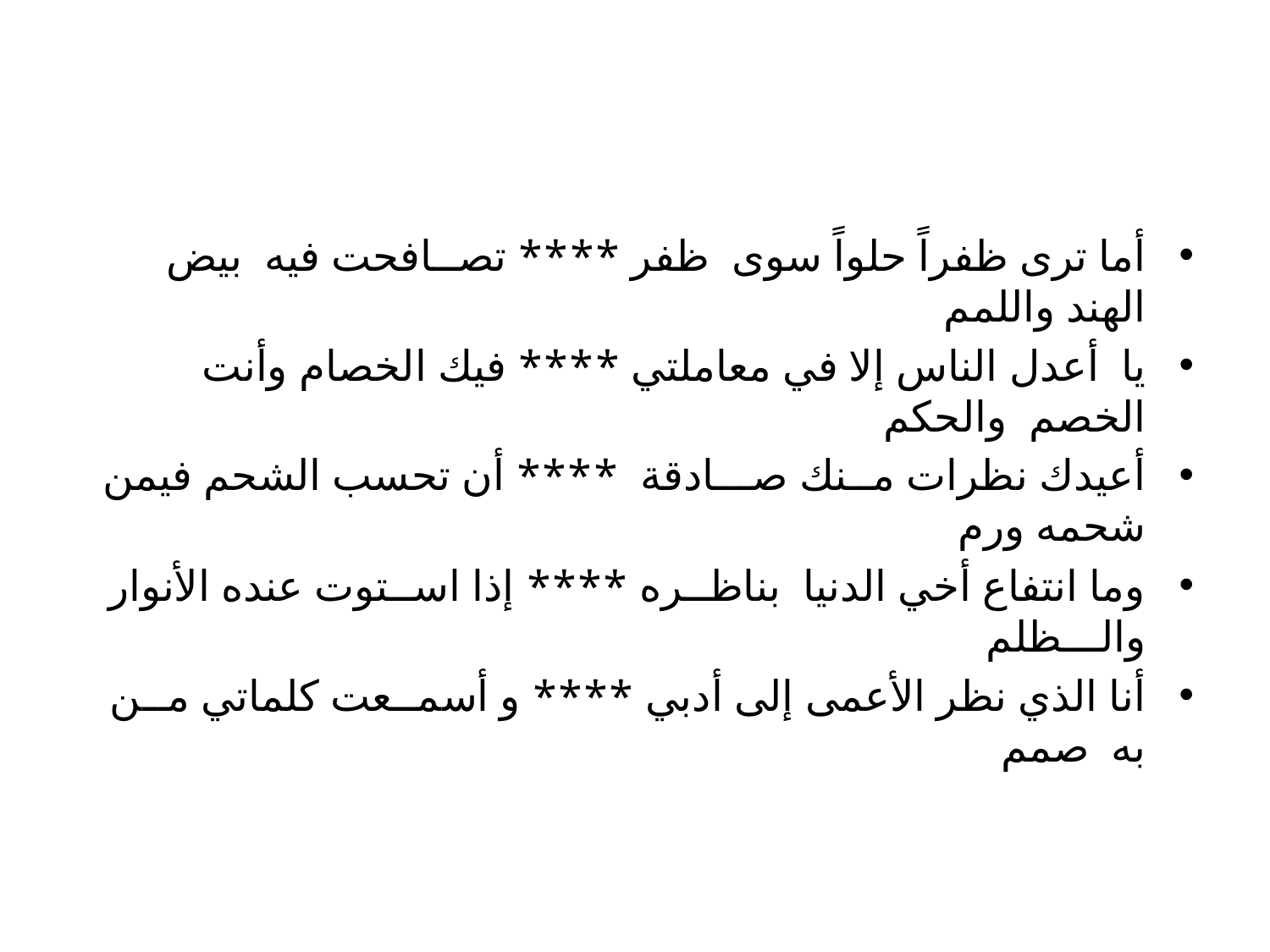

#
أما ترى ظفراً حلواً سوى  ظفر **** تصــافحت فيه  بيض  الهند واللمم
يا  أعدل الناس إلا في معاملتي **** فيك الخصام وأنت الخصم  والحكم
أعيدك نظرات مــنك صـــادقة  **** أن تحسب الشحم فيمن شحمه ورم
وما انتفاع أخي الدنيا  بناظــره **** إذا اســتوت عنده الأنوار والـــظلم
أنا الذي نظر الأعمى إلى أدبي **** و أسمــعت كلماتي مــن به  صمم